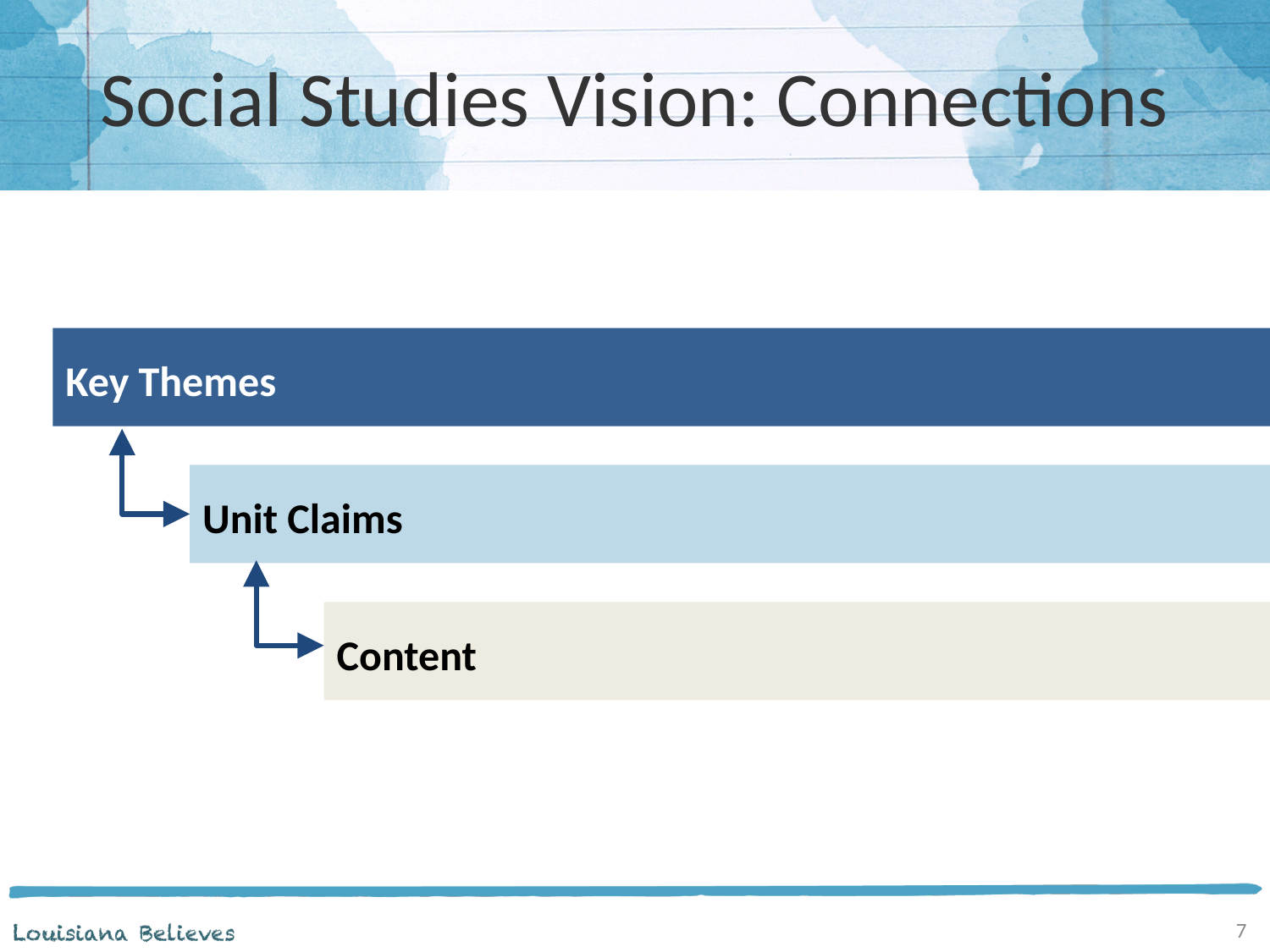

# Social Studies Vision: Connections
Key Themes
Unit Claims
Content
7